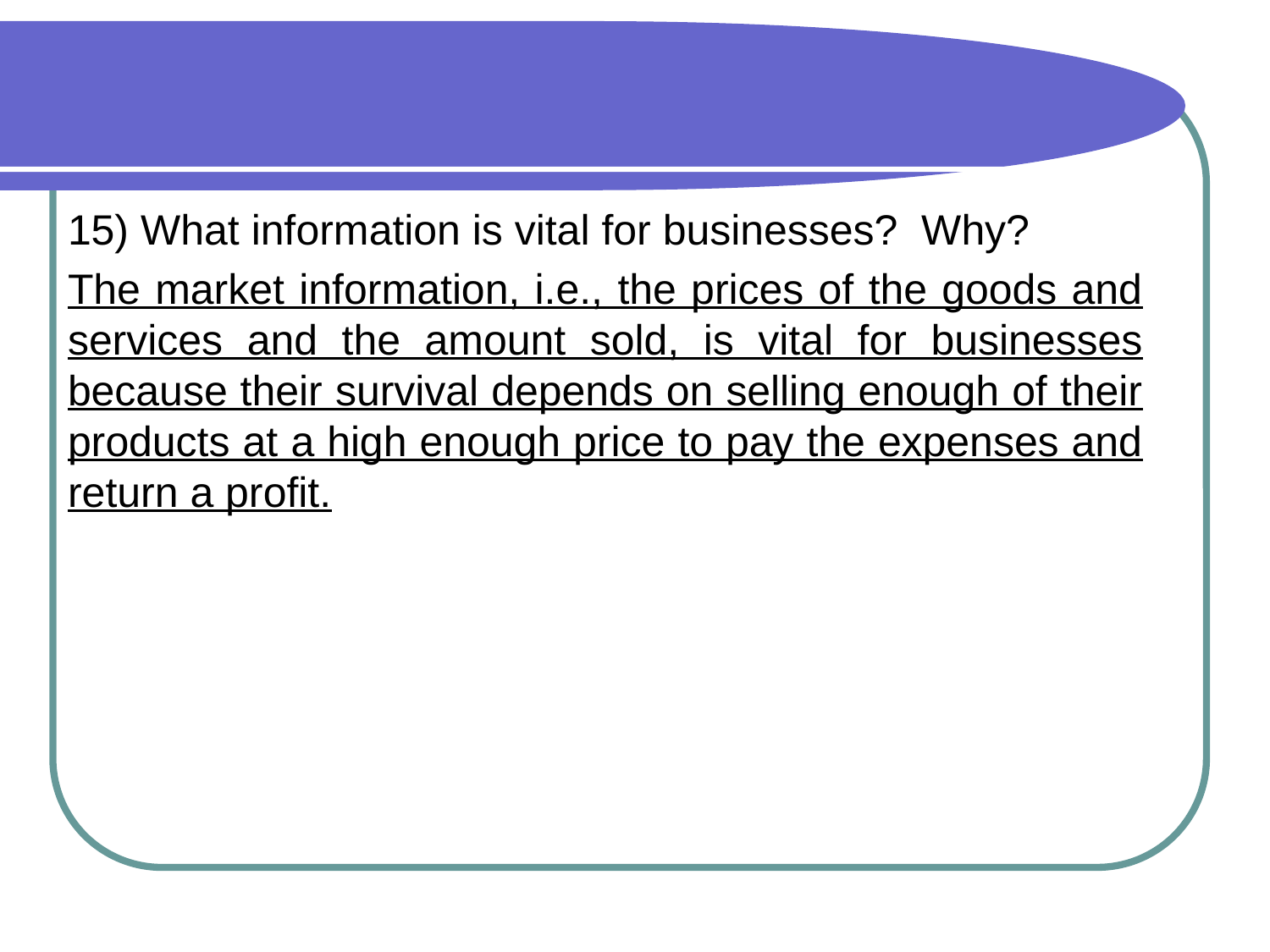

#
15) What information is vital for businesses?  Why?
The market information, i.e., the prices of the goods and services and the amount sold, is vital for businesses because their survival depends on selling enough of their products at a high enough price to pay the expenses and return a profit.